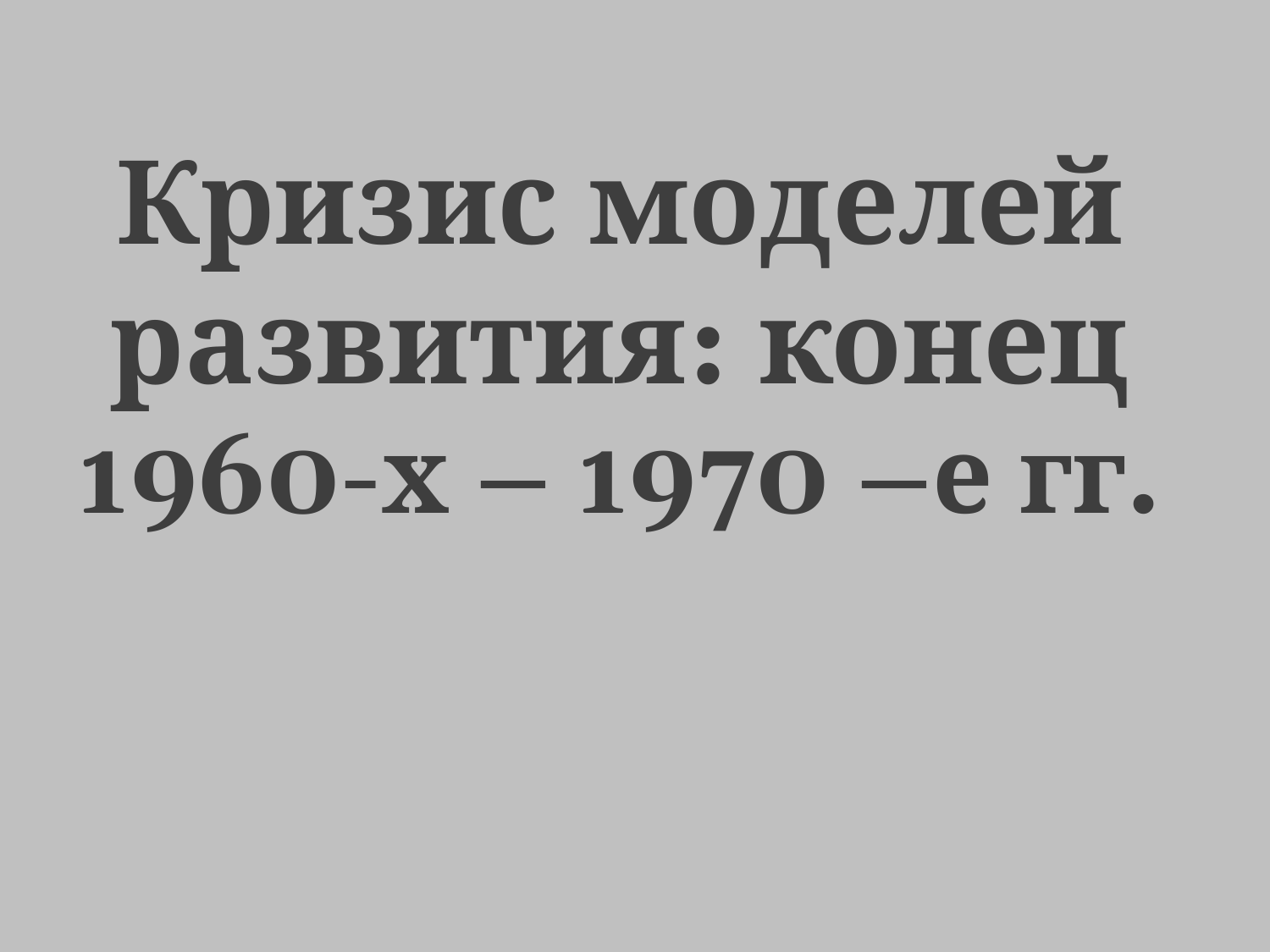

# Кризис моделей развития: конец 1960-х – 1970 –е гг.